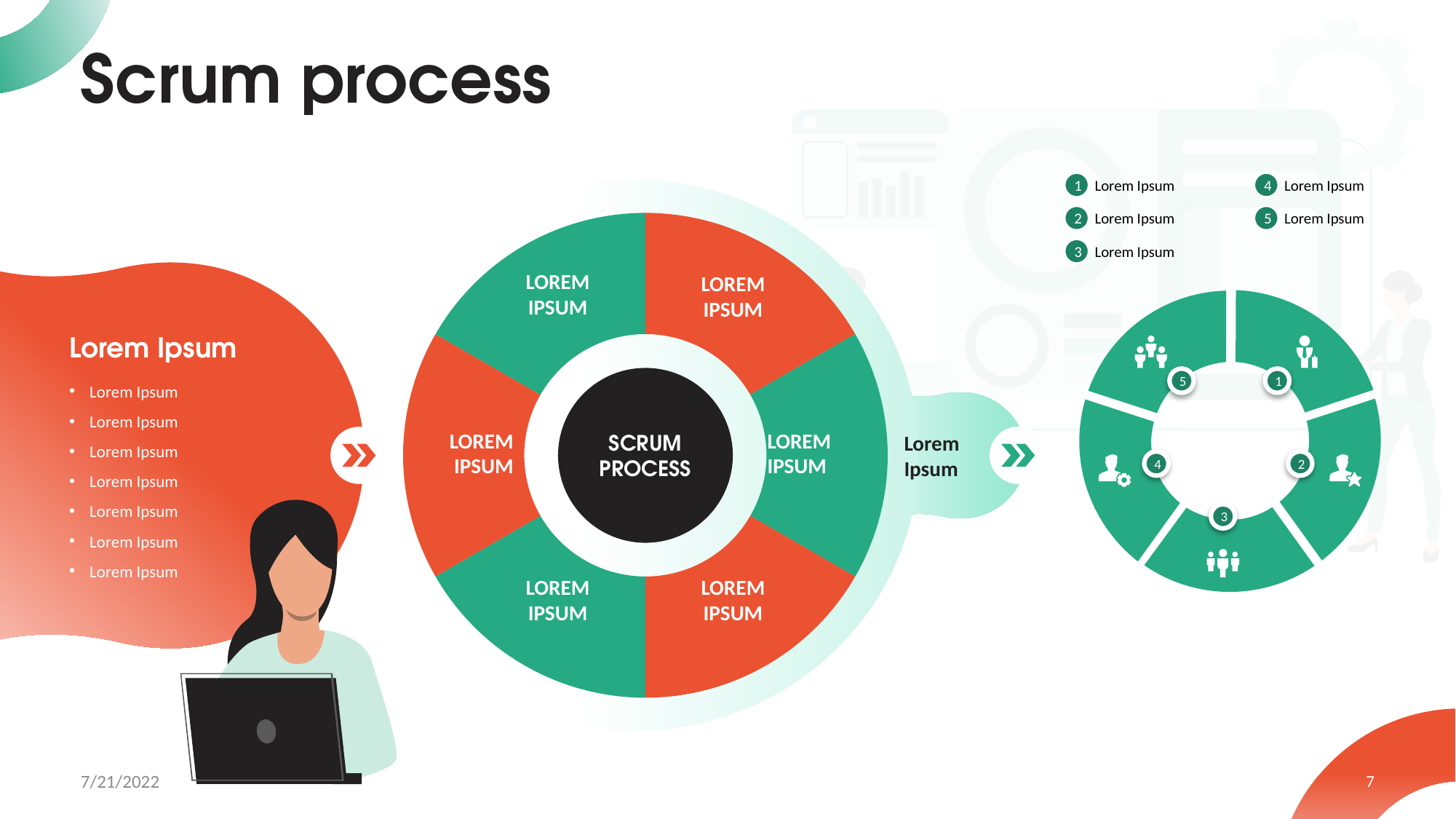

# Scrum process
1
4
Lorem Ipsum
Lorem Ipsum

### Chart

| Category | Sales |
|---|---|
| 1st Qtr | 20.0 |
| 2nd Qtr | 20.0 |
| 3rd Qtr | 20.0 |
| 4th Qtr | 20.0 |
LOREM IPSUM
LOREM IPSUM
SCRUM PROCESS
LOREM IPSUM
LOREM IPSUM
LOREM IPSUM
LOREM IPSUM
2
5
Lorem Ipsum
Lorem Ipsum
3
Lorem Ipsum

Lorem Ipsum
Lorem Ipsum
Lorem Ipsum
Lorem Ipsum
Lorem Ipsum
Lorem Ipsum
Lorem Ipsum
Lorem Ipsum

5
1

Lorem Ipsum
4
2

3

7/21/2022
7